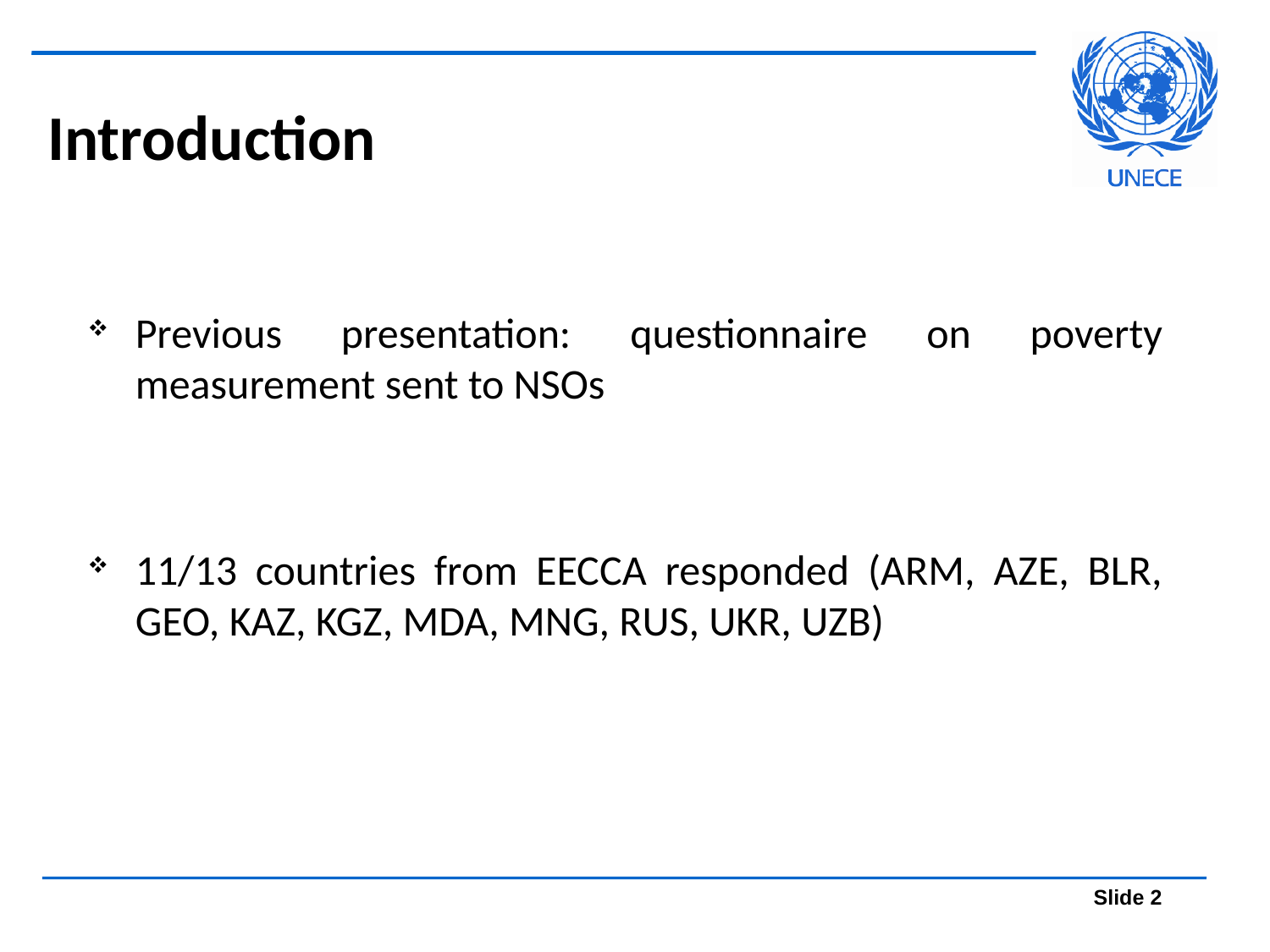

# Introduction

Previous presentation: questionnaire on poverty measurement sent to NSOs

11/13 countries from EECCA responded (ARM, AZE, BLR, GEO, KAZ, KGZ, MDA, MNG, RUS, UKR, UZB)